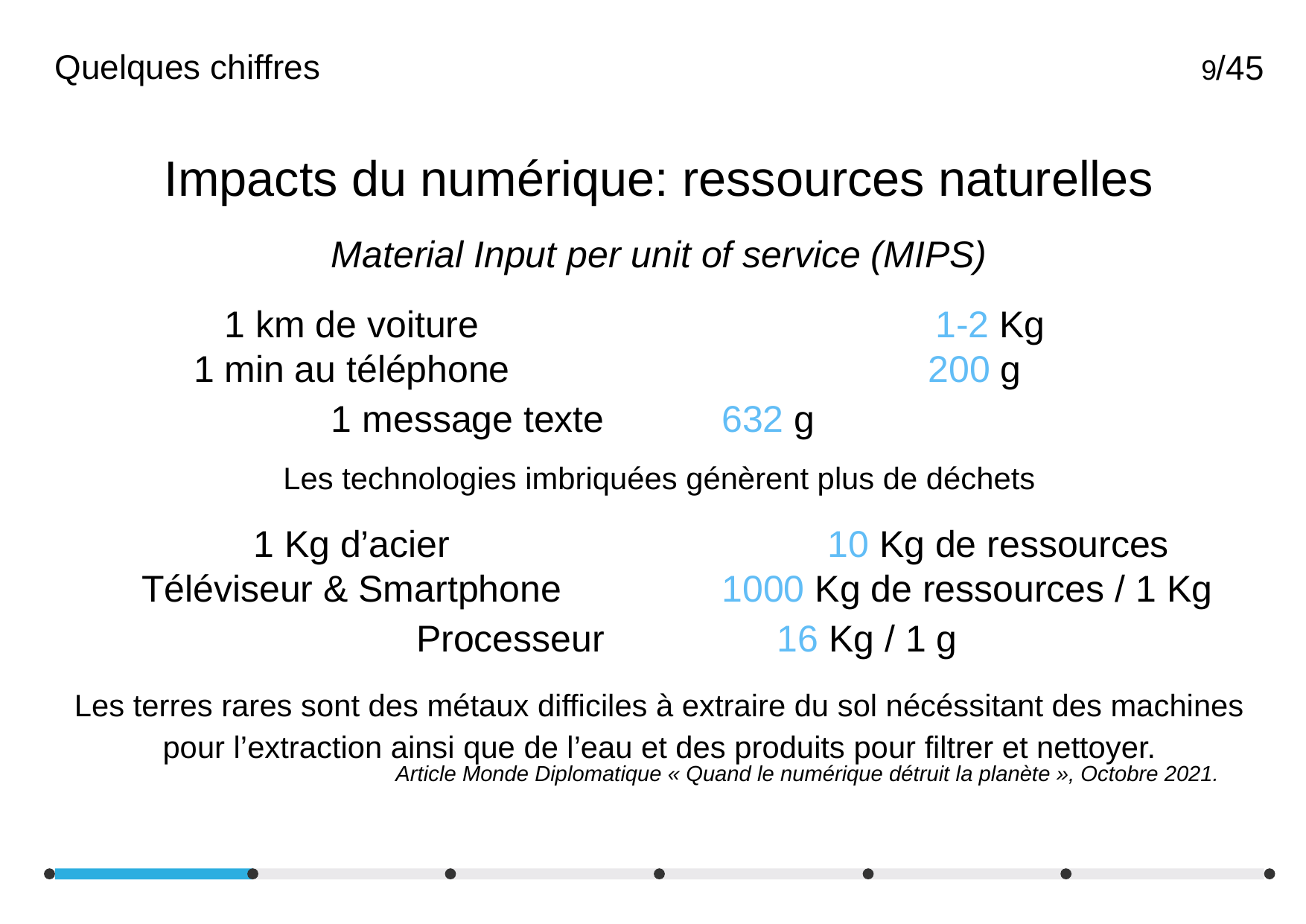

# Quelques chiffres
9/45
Impacts du numérique: ressources naturelles
Material Input per unit of service (MIPS)
1 km de voiture
1 min au téléphone
1 message texte
   1-2 Kg
200 g
632 g
Les technologies imbriquées génèrent plus de déchets
1 Kg d’acier
Téléviseur & Smartphone
Processeur
      10 Kg de ressources
1000 Kg de ressources / 1 Kg
        16 Kg / 1 g
Les terres rares sont des métaux difficiles à extraire du sol nécéssitant des machines pour l’extraction ainsi que de l’eau et des produits pour filtrer et nettoyer.
Article Monde Diplomatique « Quand le numérique détruit la planète », Octobre 2021.